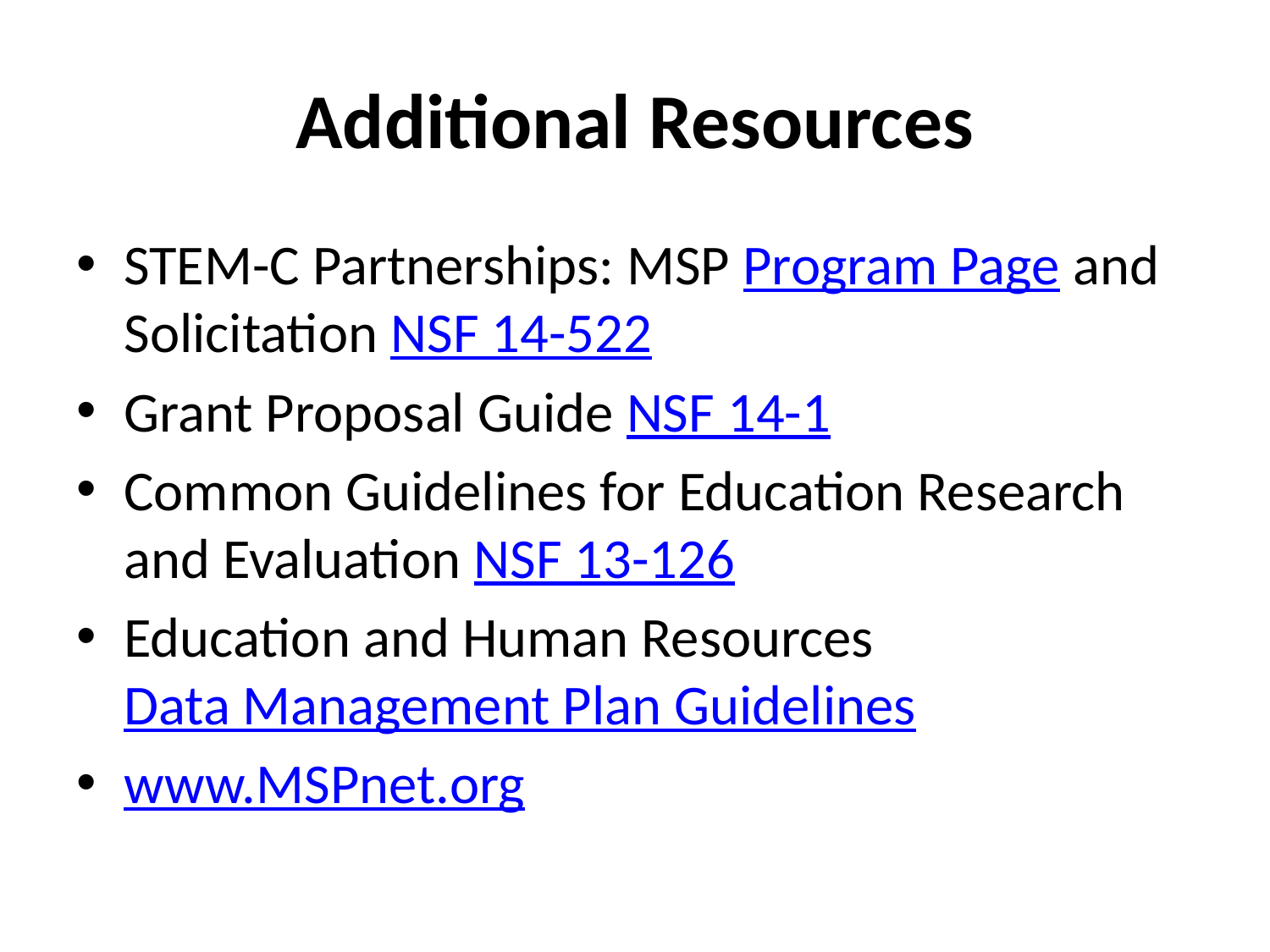

# Additional Resources
STEM-C Partnerships: MSP Program Page and Solicitation NSF 14-522
Grant Proposal Guide NSF 14-1
Common Guidelines for Education Research and Evaluation NSF 13-126
Education and Human Resources Data Management Plan Guidelines
www.MSPnet.org